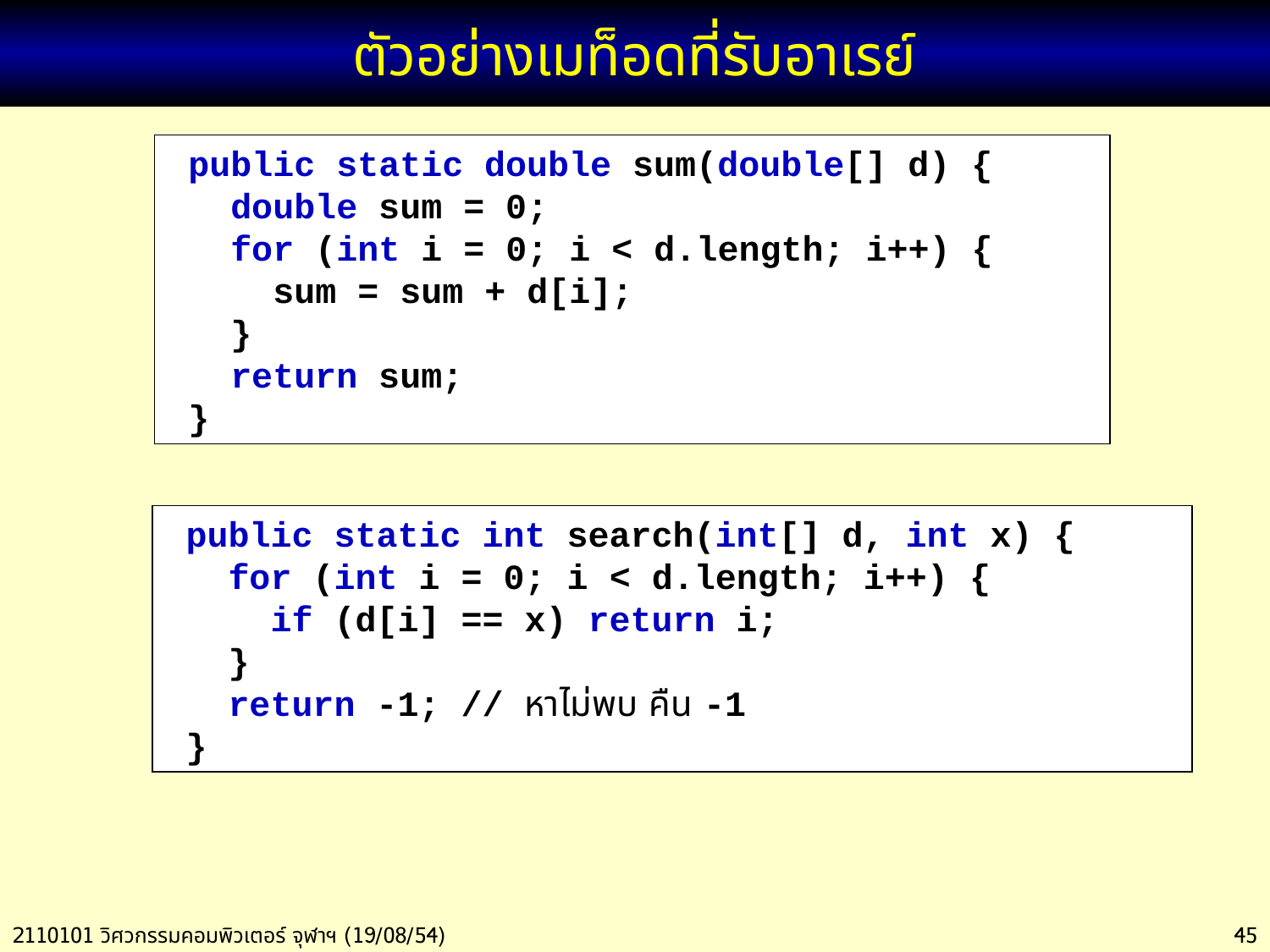

# ตัวอย่างเมท็อดที่รับอาเรย์
 public static double sum(double[] d) {
   double sum = 0;
   for (int i = 0; i < d.length; i++) {
     sum = sum + d[i];
   }
   return sum;
 }
 public static int search(int[] d, int x) {
   for (int i = 0; i < d.length; i++) {
     if (d[i] == x) return i;
   }
   return -1; // หาไม่พบ คืน -1
 }